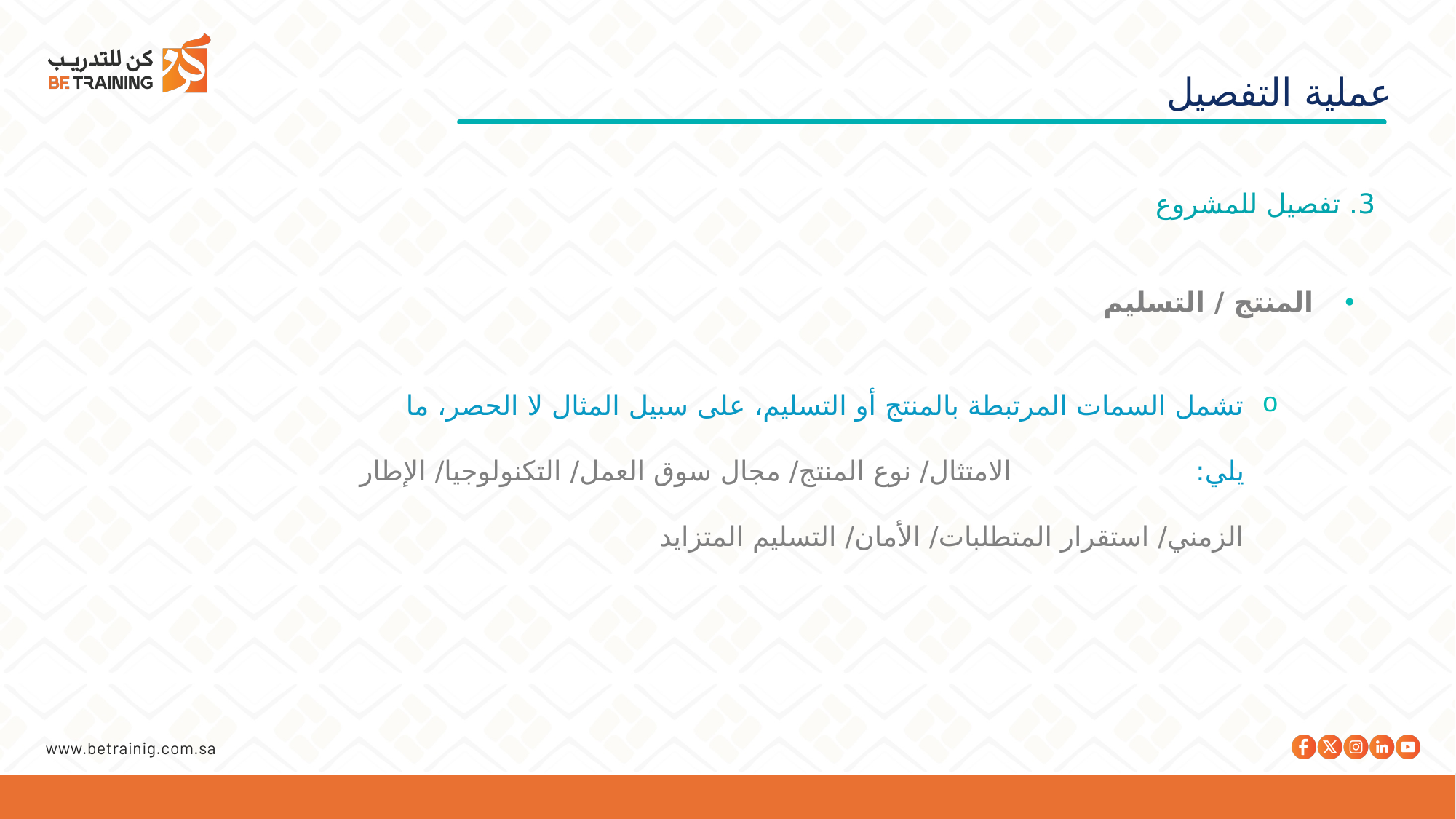

عملية التفصيل
3. تفصيل للمشروع

المنتج / التسليم
تشمل السمات المرتبطة بالمنتج أو التسليم، على سبيل المثال لا الحصر، ما يلي:                     الامتثال/ نوع المنتج/ مجال سوق العمل/ التكنولوجيا/ الإطار الزمني/ استقرار المتطلبات/ الأمان/ التسليم المتزايد